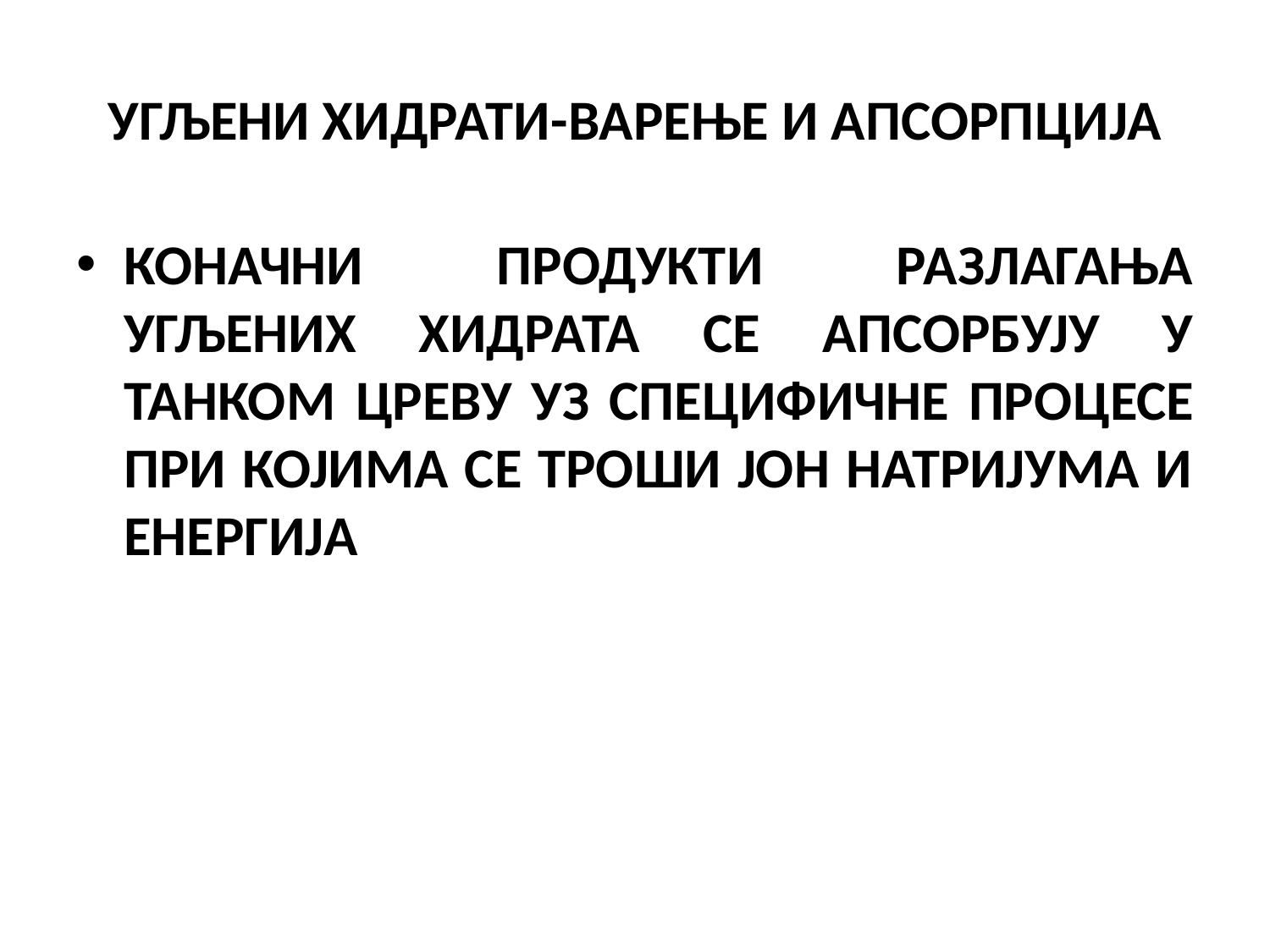

# УГЉЕНИ ХИДРАТИ-ВАРЕЊЕ И АПСОРПЦИЈА
КОНАЧНИ ПРОДУКТИ РАЗЛАГАЊА УГЉЕНИХ ХИДРАТА СЕ АПСОРБУЈУ У ТАНКОМ ЦРЕВУ УЗ СПЕЦИФИЧНЕ ПРОЦЕСЕ ПРИ КОЈИМА СЕ ТРОШИ ЈОН НАТРИЈУМА И ЕНЕРГИЈА